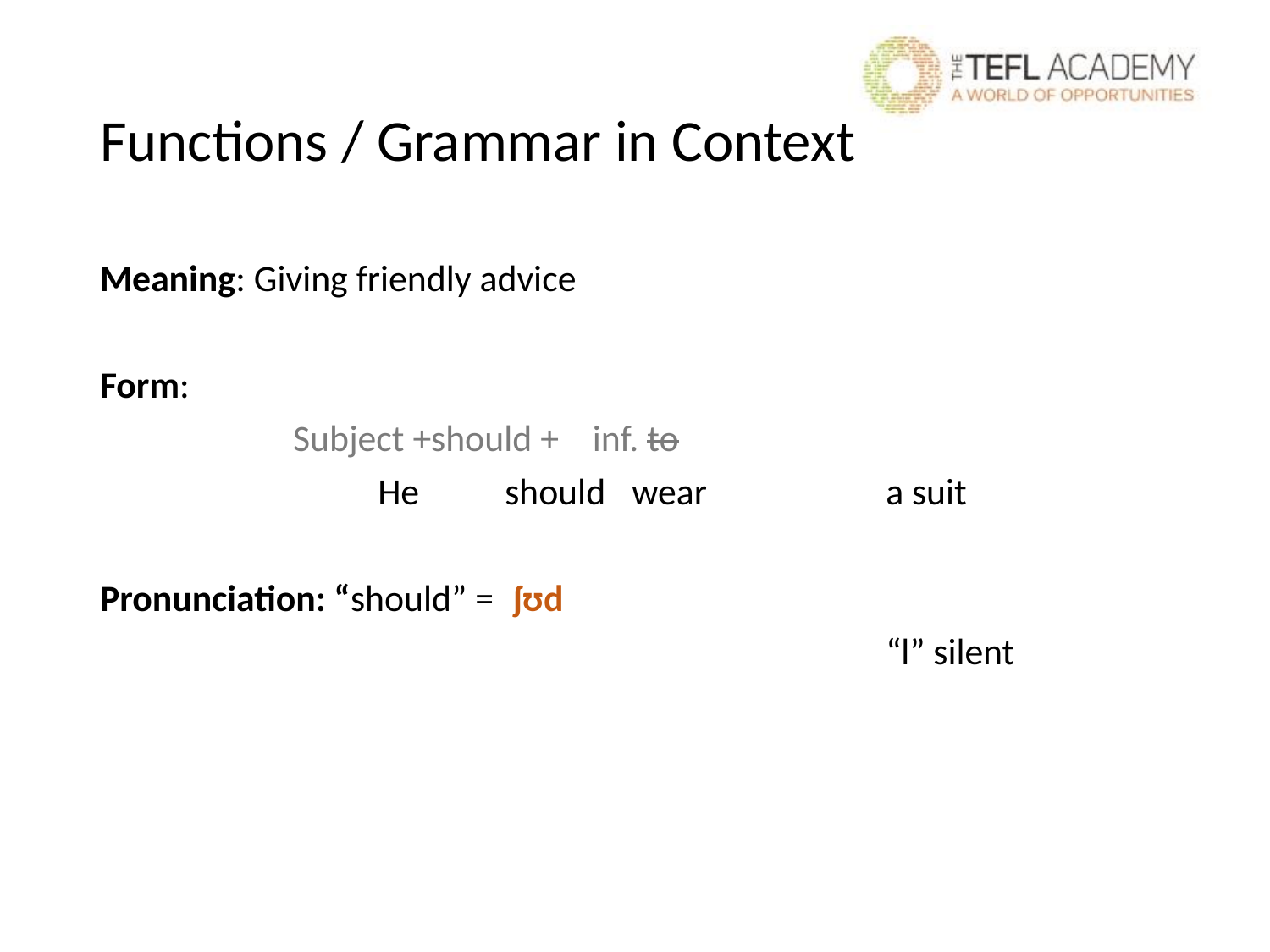

# Functions / Grammar in Context
Meaning: Giving friendly advice

Form:
		     Subject +should +    inf. to
 			He 	should 	wear 		a suit

Pronunciation: “should” = 	 ʃʊd
							“l” silent